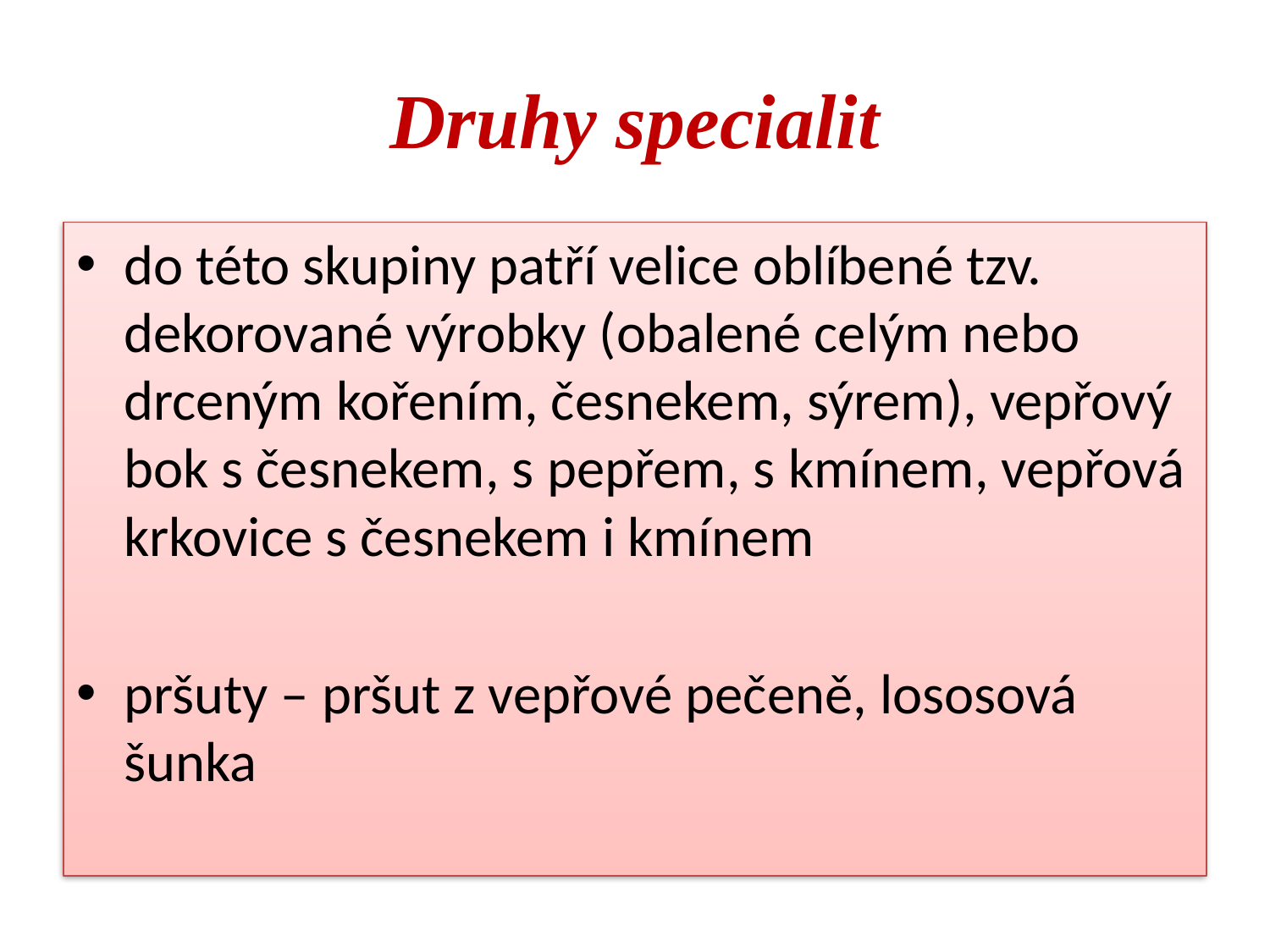

# Druhy specialit
do této skupiny patří velice oblíbené tzv. dekorované výrobky (obalené celým nebo drceným kořením, česnekem, sýrem), vepřový bok s česnekem, s pepřem, s kmínem, vepřová krkovice s česnekem i kmínem

pršuty – pršut z vepřové pečeně, lososová šunka